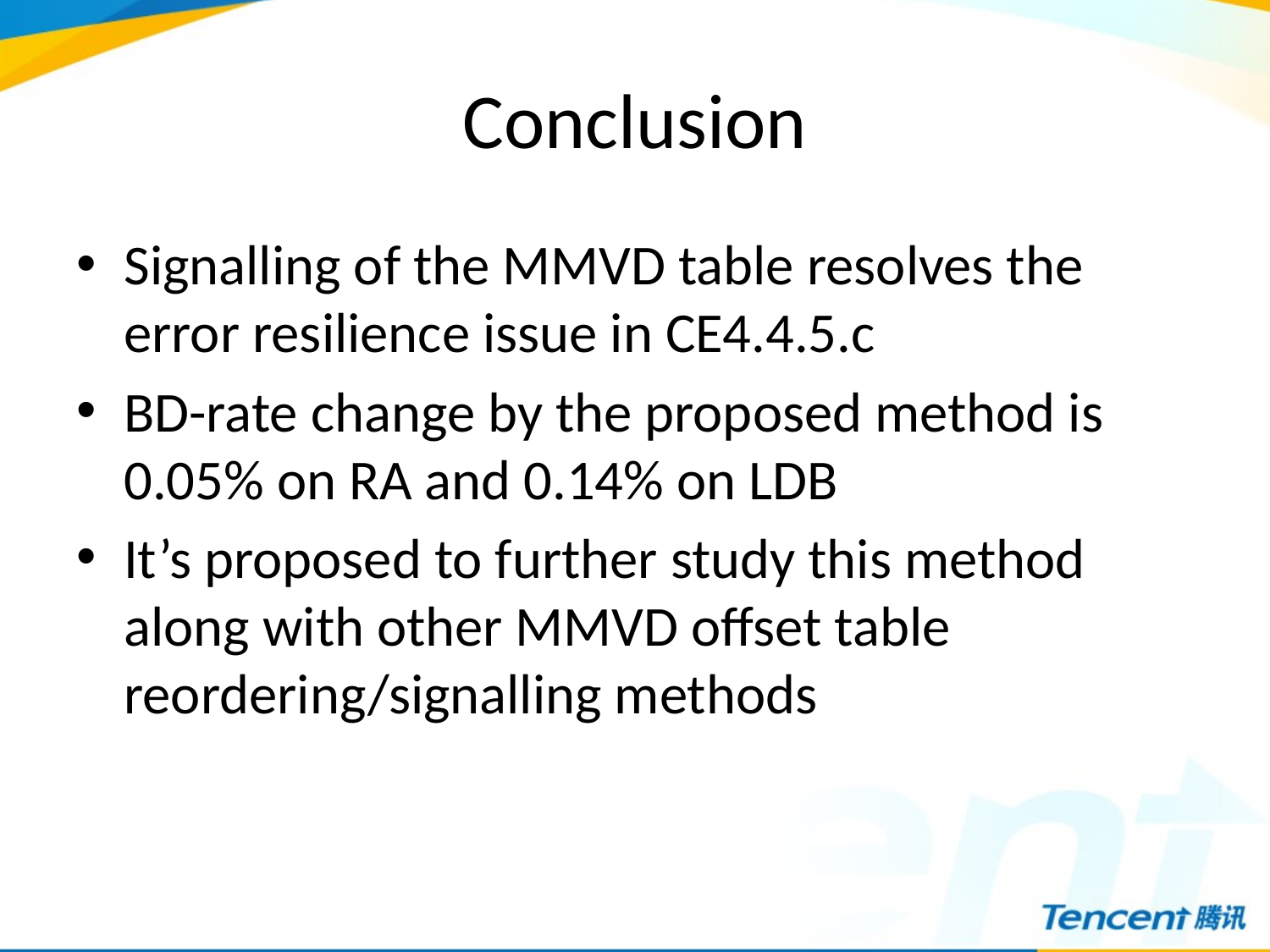

# Conclusion
Signalling of the MMVD table resolves the error resilience issue in CE4.4.5.c
BD-rate change by the proposed method is 0.05% on RA and 0.14% on LDB
It’s proposed to further study this method along with other MMVD offset table reordering/signalling methods